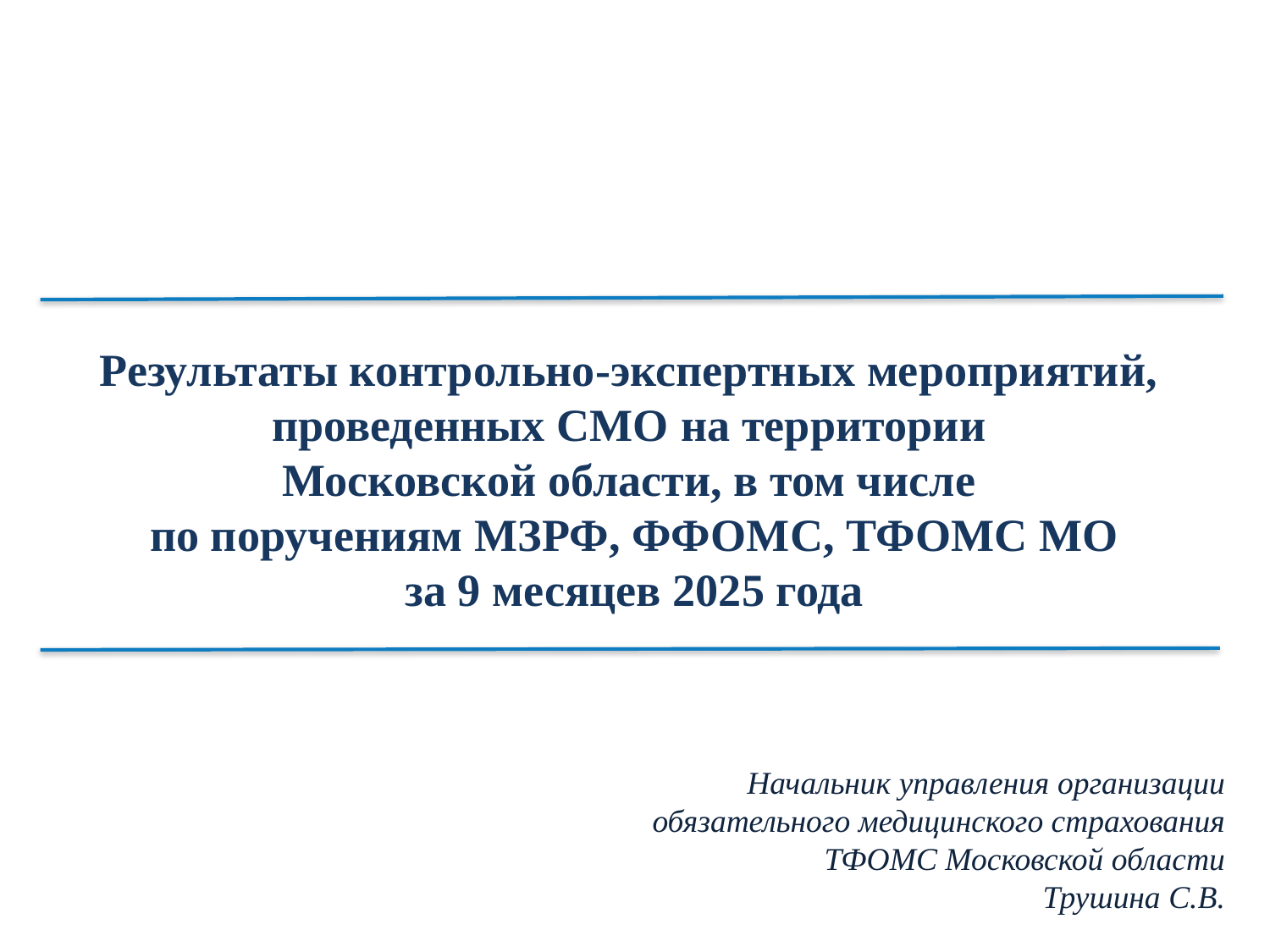

# Результаты контрольно-экспертных мероприятий, проведенных СМО на территории Московской области, в том числе по поручениям МЗРФ, ФФОМС, ТФОМС МО за 9 месяцев 2025 года
Начальник управления организации обязательного медицинского страхования
ТФОМС Московской области
Трушина С.В.